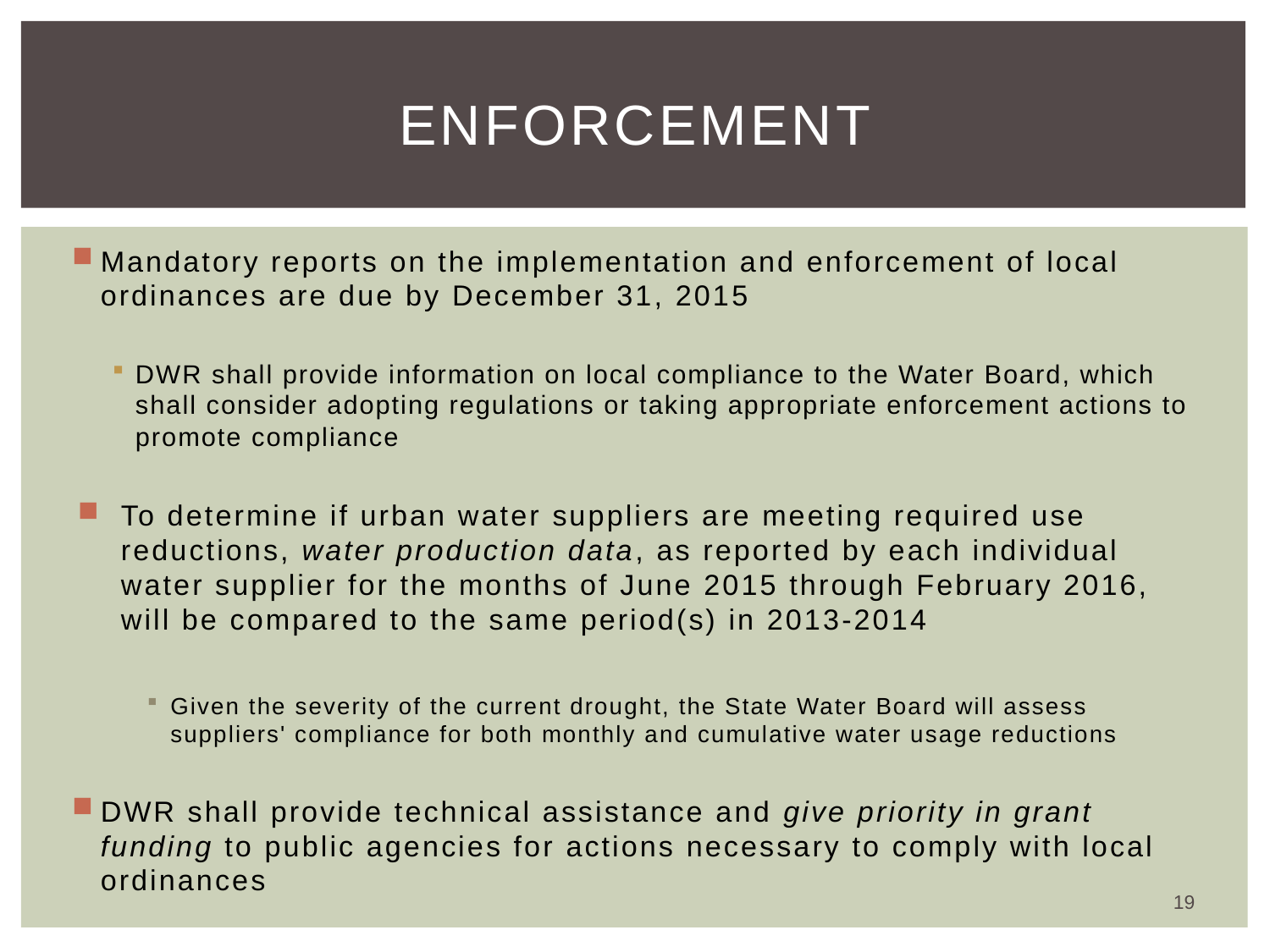

# Enforcement

Mandatory reports on the implementation and enforcement of local ordinances are due by December 31, 2015

DWR shall provide information on local compliance to the Water Board, which shall consider adopting regulations or taking appropriate enforcement actions to promote compliance

To determine if urban water suppliers are meeting required use reductions, water production data, as reported by each individual water supplier for the months of June 2015 through February 2016, will be compared to the same period(s) in 2013-2014

Given the severity of the current drought, the State Water Board will assess suppliers' compliance for both monthly and cumulative water usage reductions

DWR shall provide technical assistance and give priority in grant funding to public agencies for actions necessary to comply with local ordinances

19